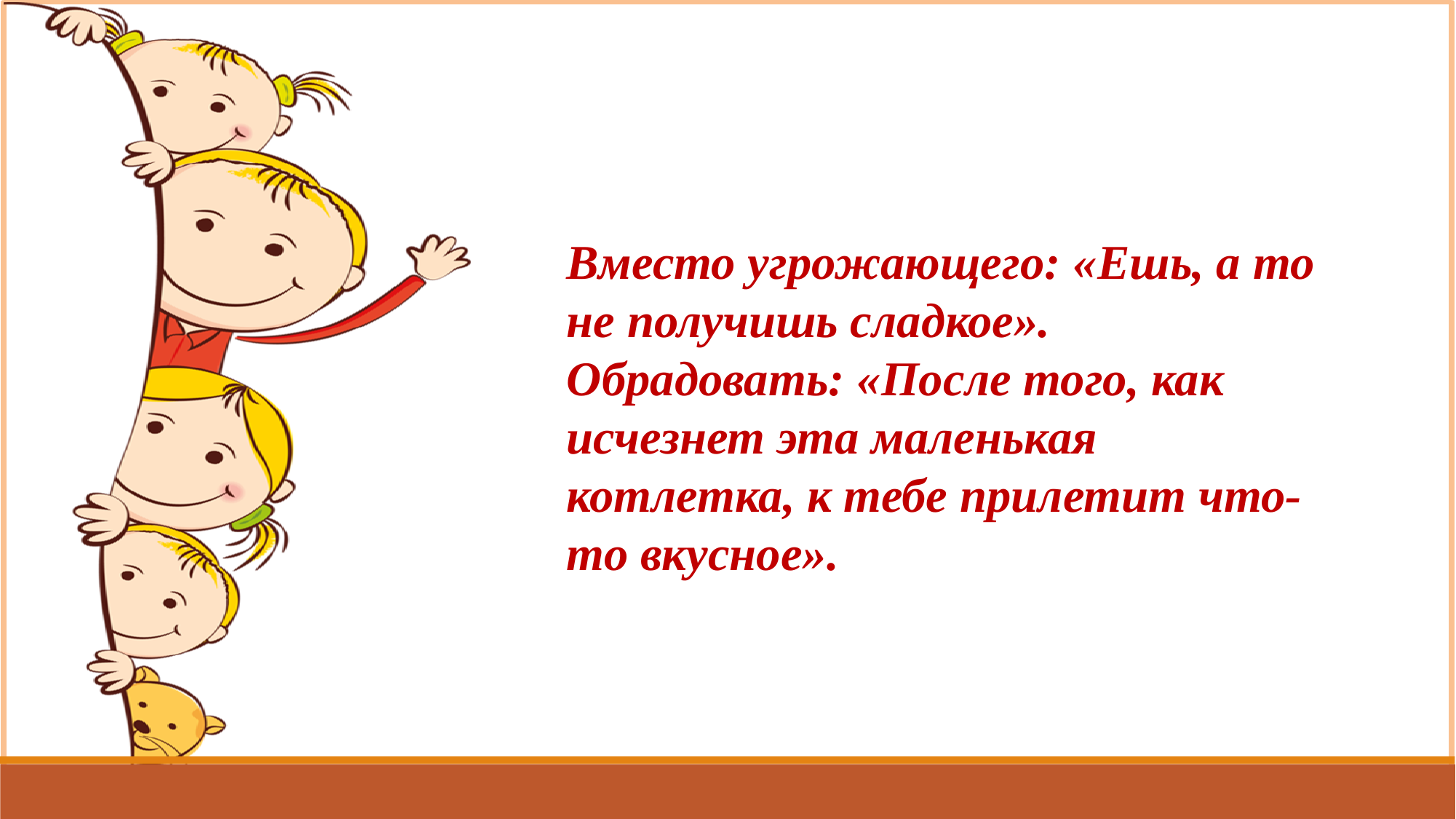

Вместо угрожающего: «Ешь, а то не получишь сладкое».
Обрадовать: «После того, как исчезнет эта маленькая котлетка, к тебе прилетит что-то вкусное».